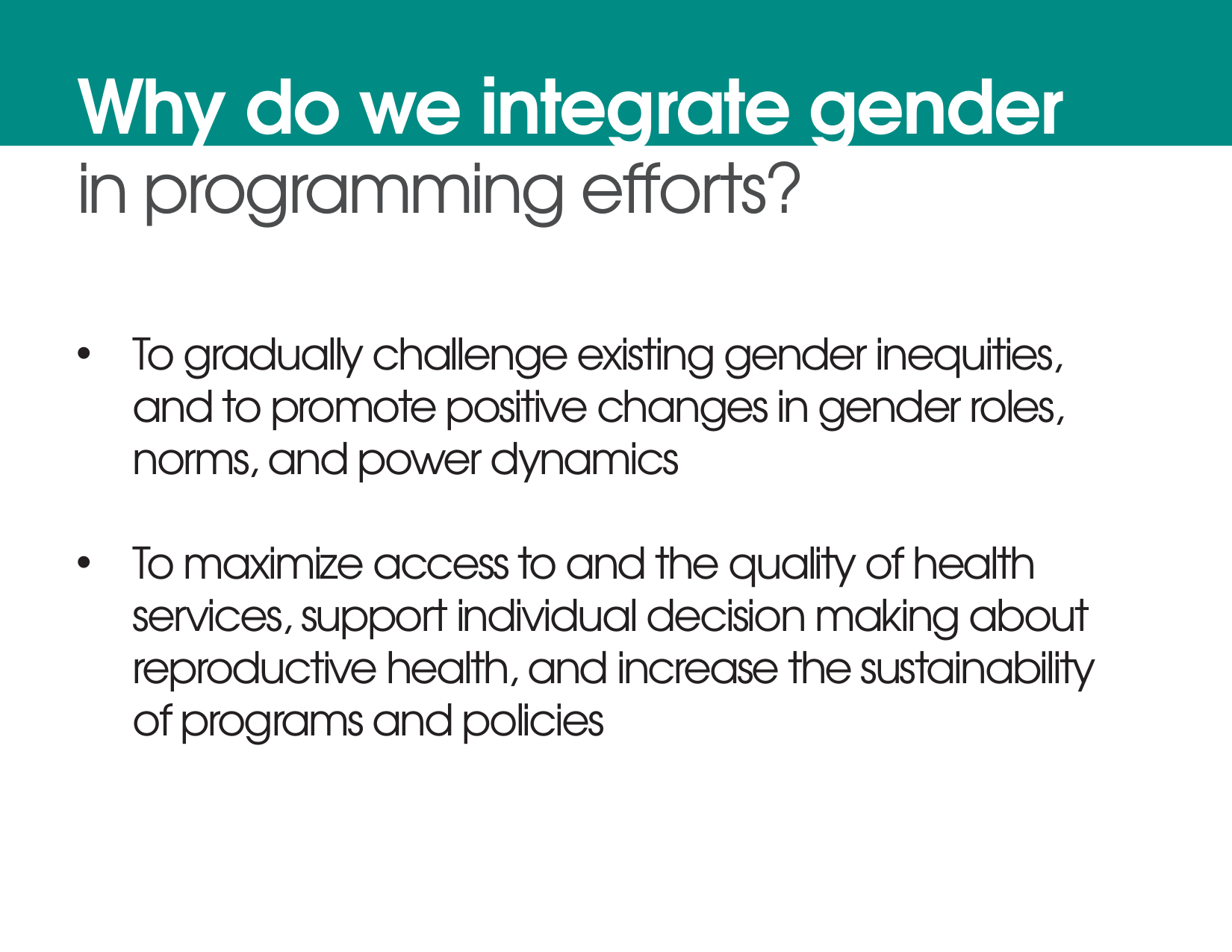

Why do we integrate gender
in programming efforts?
To gradually challenge existing gender inequities, and to promote positive changes in gender roles, norms, and power dynamics

To maximize access to and the quality of health services, support individual decision making about reproductive health, and increase the sustainability of programs and policies